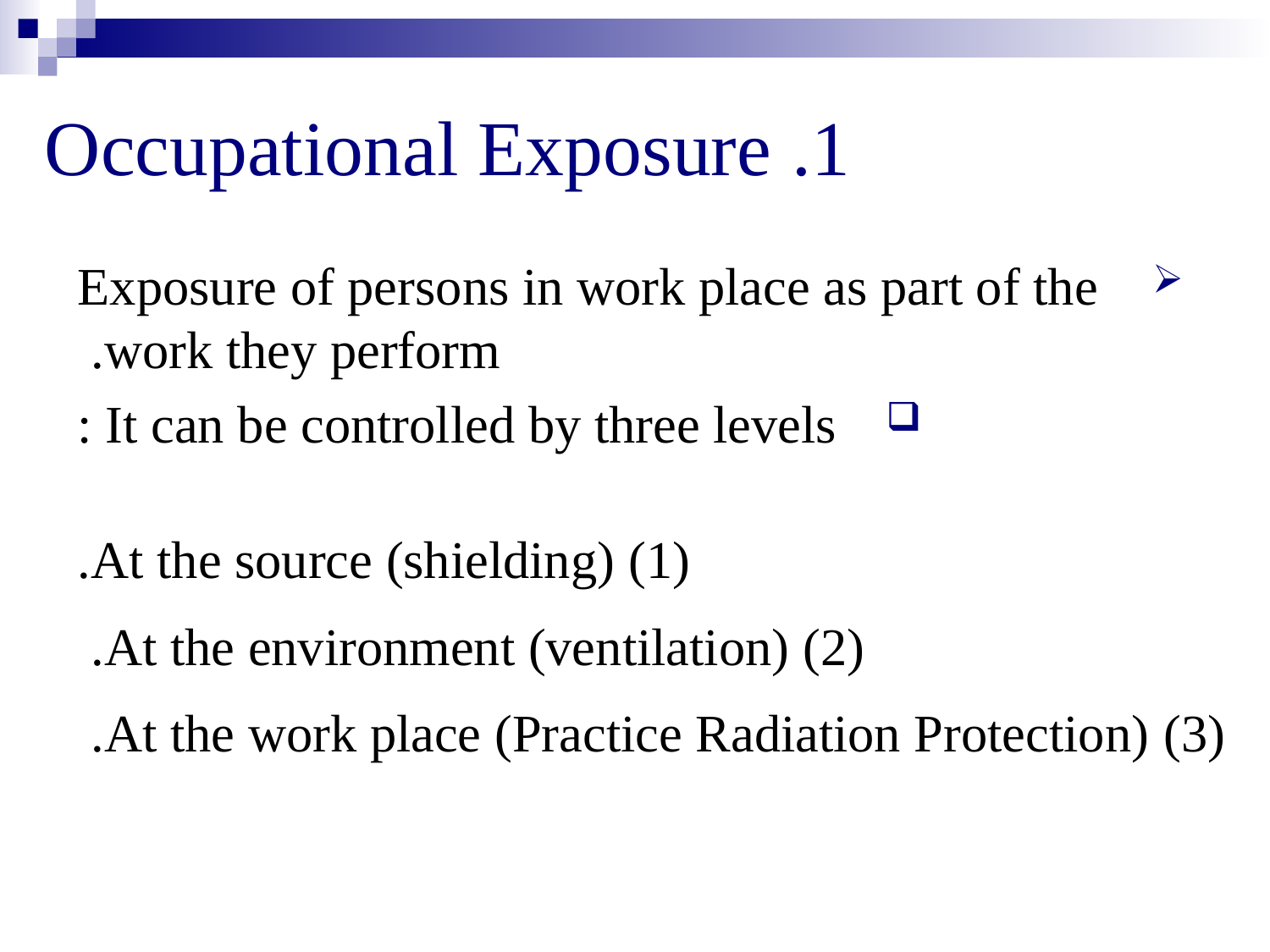

# 1. Occupational Exposure
Exposure of persons in work place as part of the work they perform.
It can be controlled by three levels :

(1) At the source (shielding).
(2) At the environment (ventilation).
(3) At the work place (Practice Radiation Protection).